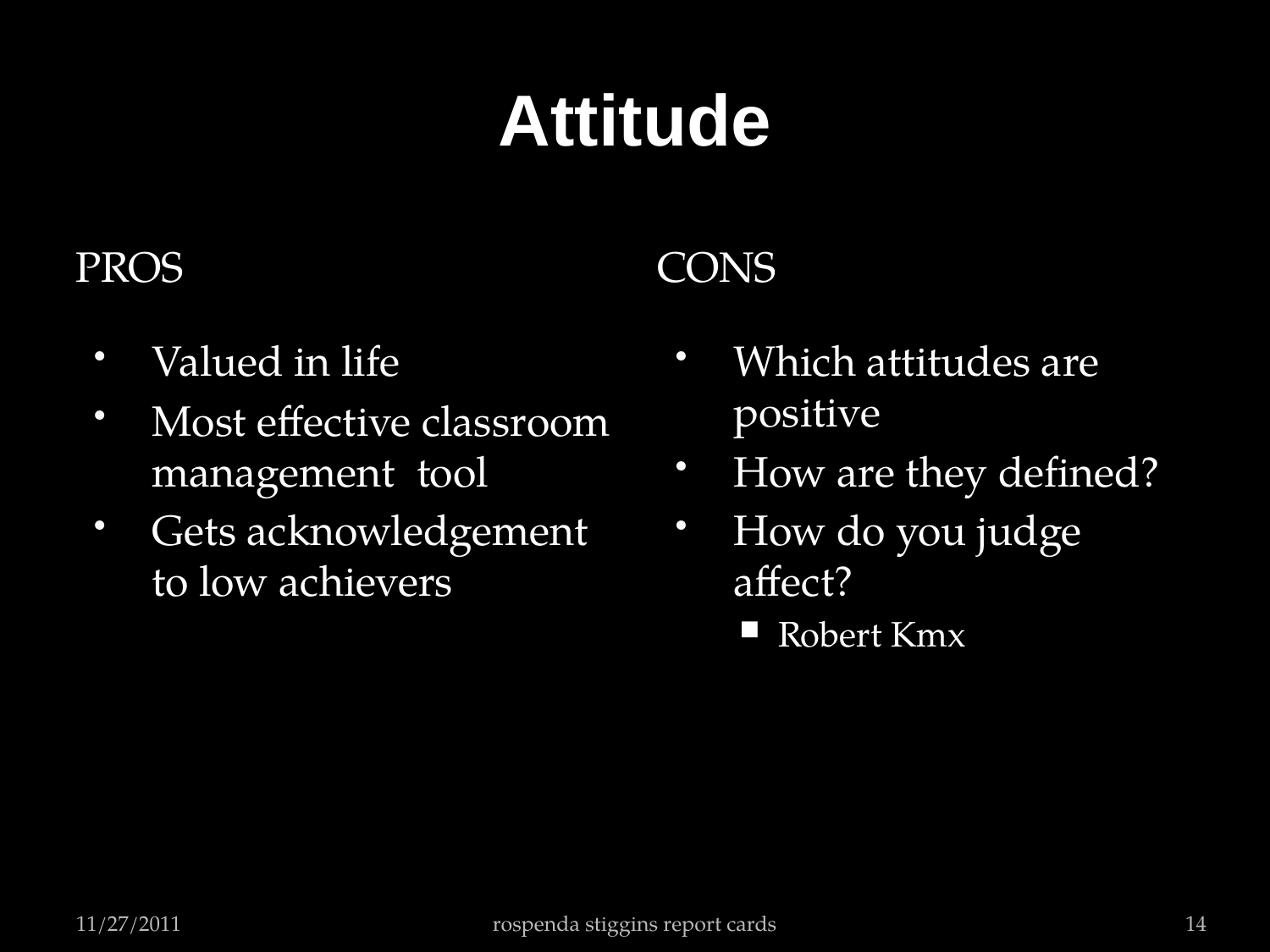

# Attitude
Pros
Cons
Valued in life
Most effective classroom management  tool
Gets acknowledgement to low achievers
Which attitudes are positive
How are they defined?
How do you judge affect?
Robert Kmx

11/27/2011
rospenda stiggins report cards
14